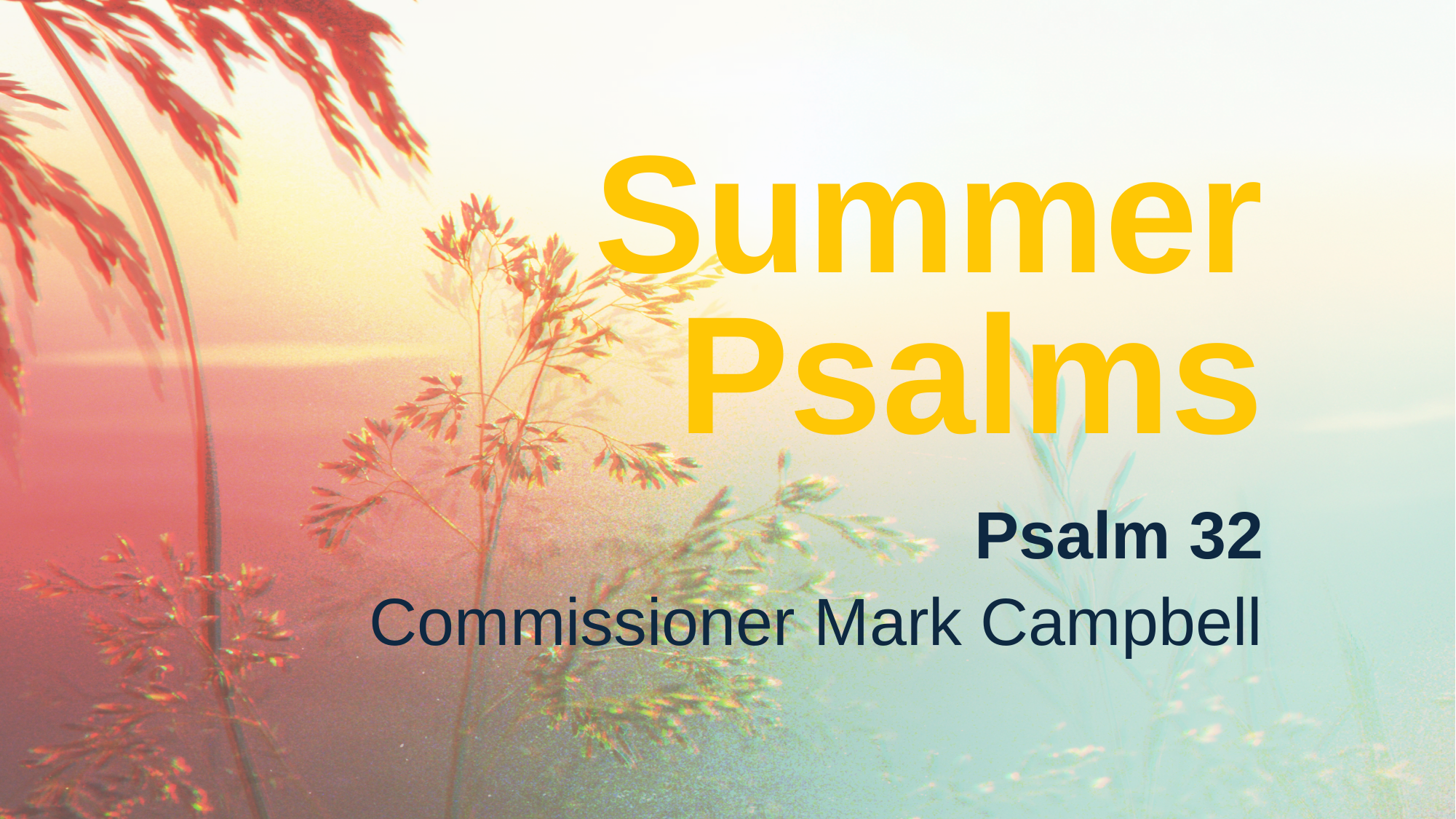

# Summer Psalms
Psalm 32
Commissioner Mark Campbell